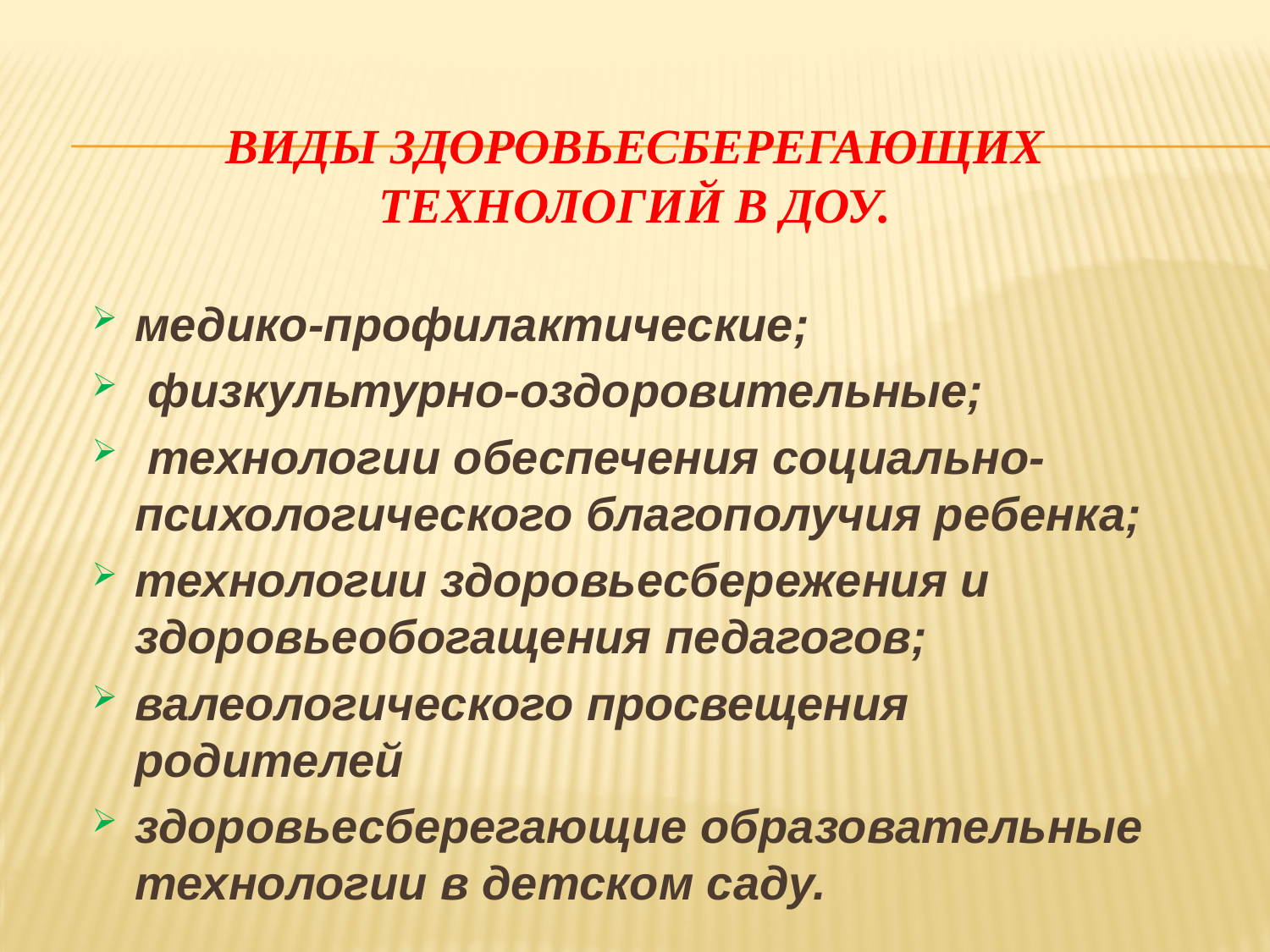

# Виды здоровьесберегающих технологий в ДОУ.
медико-профuлактические;
 физкультурно-оздоровительные;
 технологии обеспечения социально-психологического благополучия ребенка;
технологии здоровьесбережения и здоровьеобогащения педагогов;
валеологического просвещения родителей
здоровьесберегающие образовательные технологии в детском саду.